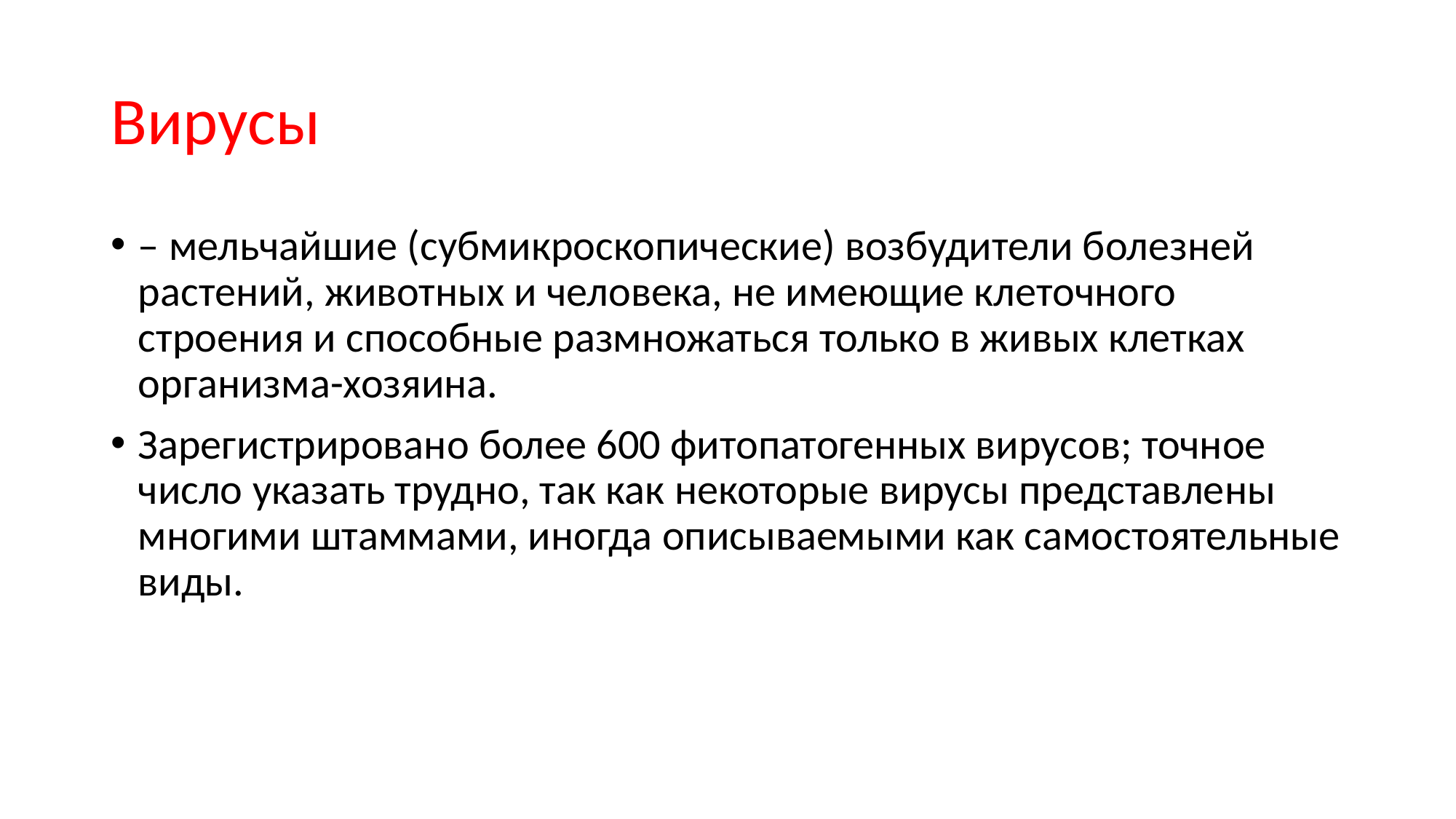

# Вирусы
– мельчайшие (субмикроскопические) возбудители болезней растений, животных и человека, не имеющие клеточного строения и способные размножаться только в живых клетках организма-хозяина.
Зарегистрировано более 600 фитопатогенных вирусов; точное число указать трудно, так как некоторые вирусы представлены многими штаммами, иногда описываемыми как самостоятельные виды.